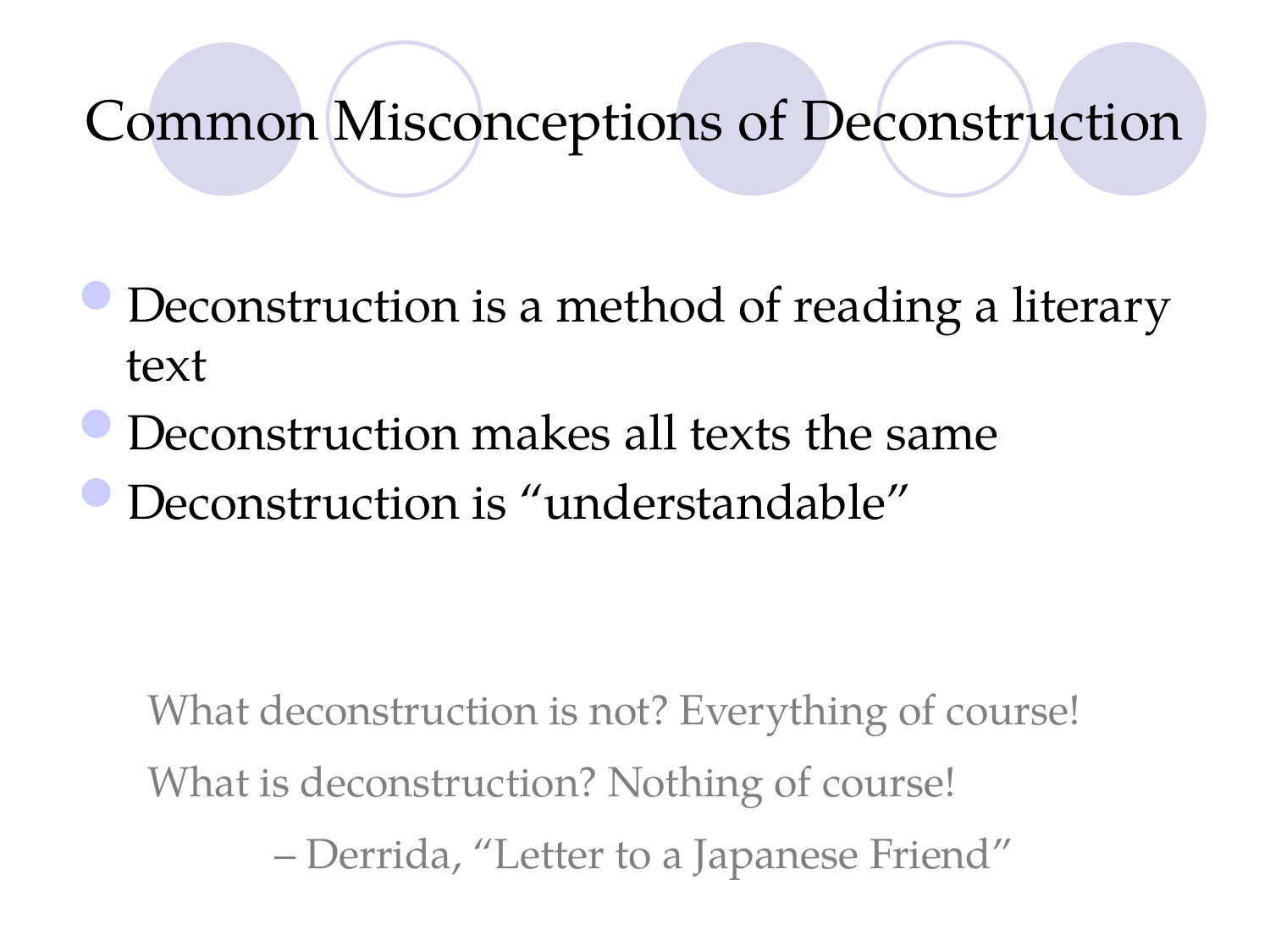

# Common Misconceptions of Deconstruction
Deconstruction is a method of reading a literary text
Deconstruction makes all texts the same
Deconstruction is “understandable”
What deconstruction is not? Everything of course!
What is deconstruction? Nothing of course!
– Derrida, “Letter to a Japanese Friend”